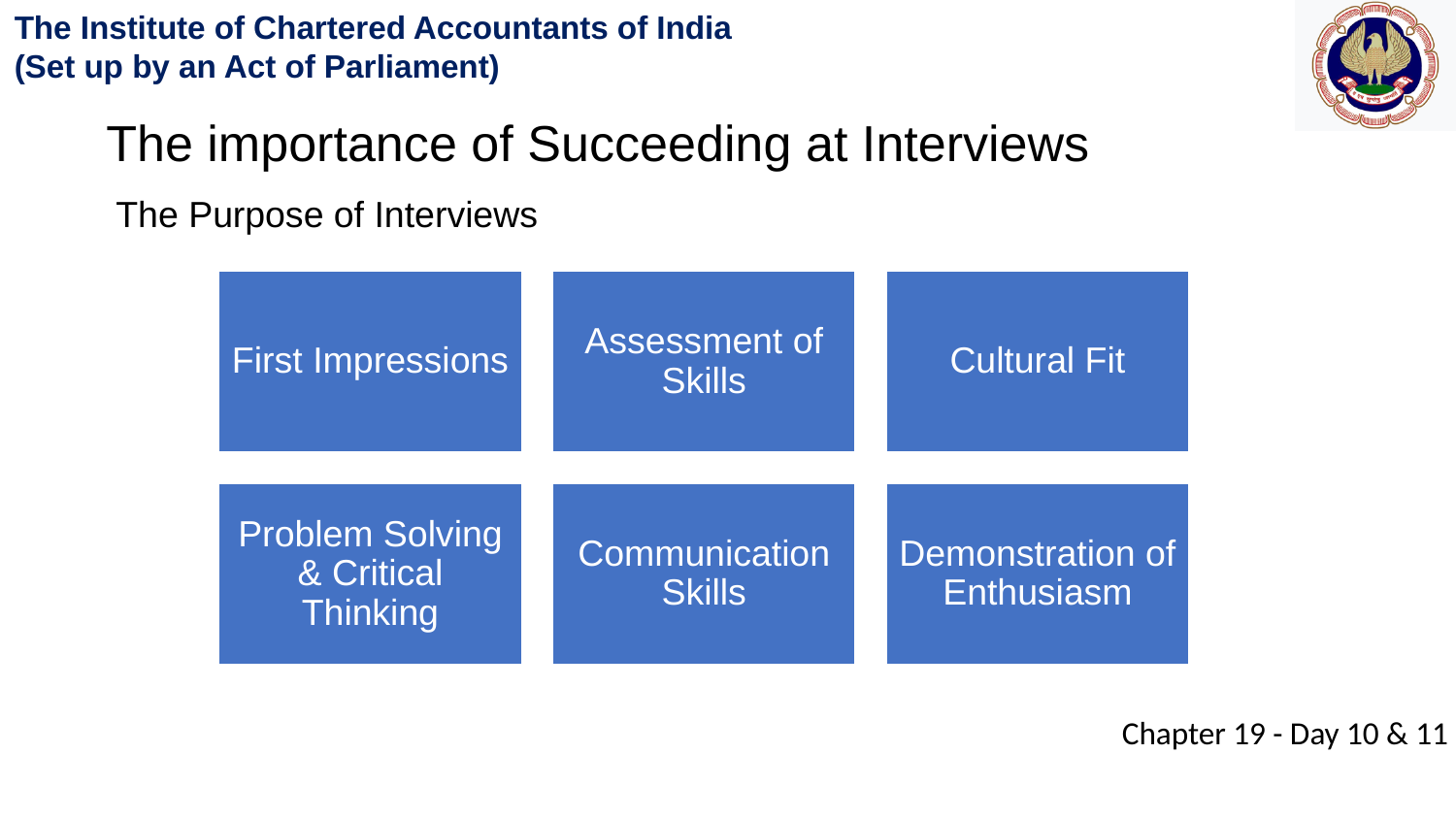

The importance of Succeeding at Interviews

The Purpose of Interviews
First Impressions
Assessment of Skills
Cultural Fit
Problem Solving & Critical Thinking
Communication Skills
Demonstration of Enthusiasm